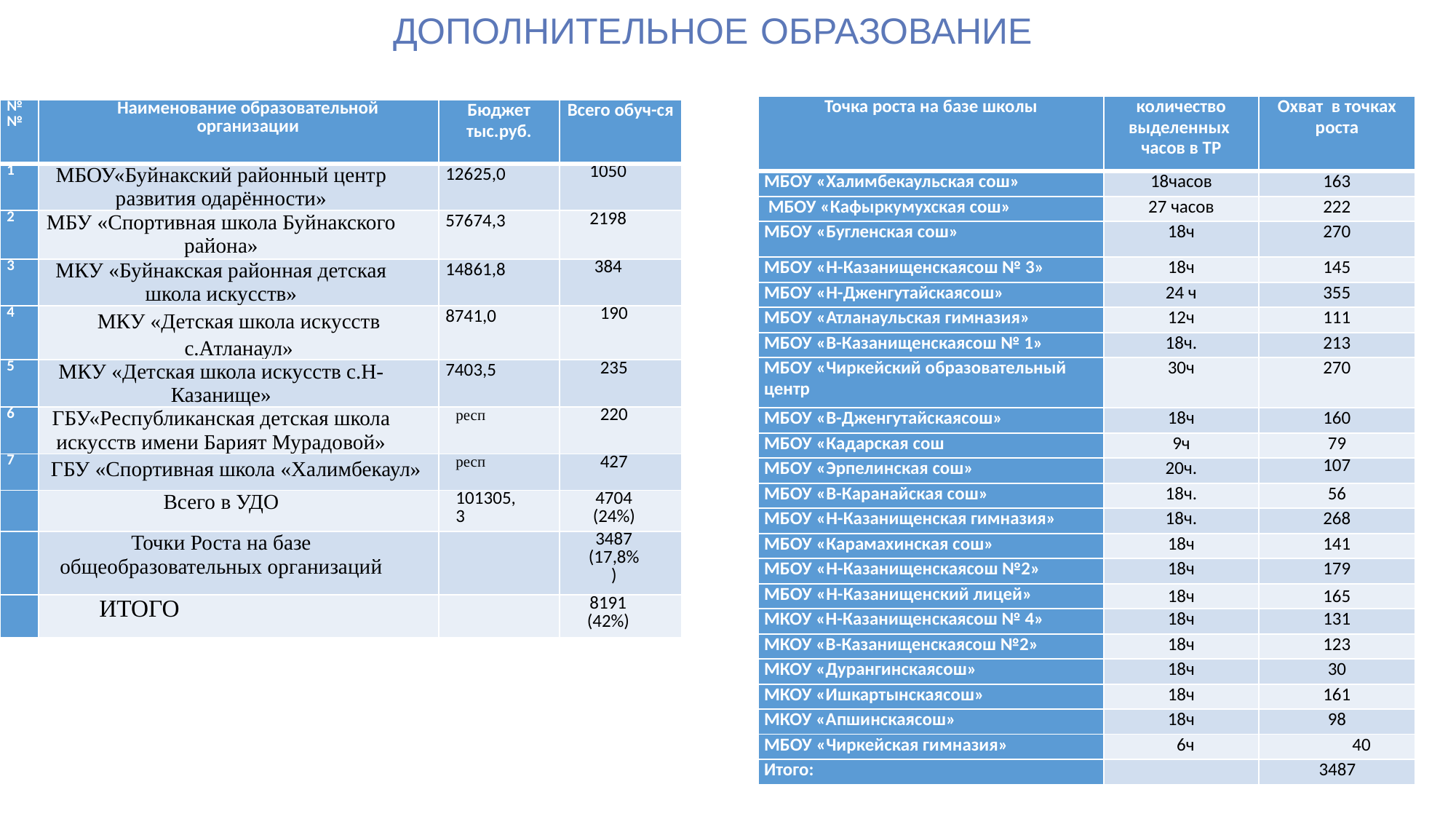

ДОПОЛНИТЕЛЬНОЕ ОБРАЗОВАНИЕ
| Точка роста на базе школы | количество выделенных часов в ТР | Охват в точках роста |
| --- | --- | --- |
| МБОУ «Халимбекаульская сош» | 18часов | 163 |
| МБОУ «Кафыркумухская сош» | 27 часов | 222 |
| МБОУ «Бугленская сош» | 18ч | 270 |
| МБОУ «Н-Казанищенскаясош № 3» | 18ч | 145 |
| МБОУ «Н-Дженгутайскаясош» | 24 ч | 355 |
| МБОУ «Атланаульская гимназия» | 12ч | 111 |
| МБОУ «В-Казанищенскаясош № 1» | 18ч. | 213 |
| МБОУ «Чиркейский образовательный центр | 30ч | 270 |
| МБОУ «В-Дженгутайскаясош» | 18ч | 160 |
| МБОУ «Кадарская сош | 9ч | 79 |
| МБОУ «Эрпелинская сош» | 20ч. | 107 |
| МБОУ «В-Каранайская сош» | 18ч. | 56 |
| МБОУ «Н-Казанищенская гимназия» | 18ч. | 268 |
| МБОУ «Карамахинская сош» | 18ч | 141 |
| МБОУ «Н-Казанищенскаясош №2» | 18ч | 179 |
| МБОУ «Н-Казанищенский лицей» | 18ч | 165 |
| МКОУ «Н-Казанищенскаясош № 4» | 18ч | 131 |
| МКОУ «В-Казанищенскаясош №2» | 18ч | 123 |
| МКОУ «Дурангинскаясош» | 18ч | 30 |
| МКОУ «Ишкартынскаясош» | 18ч | 161 |
| МКОУ «Апшинскаясош» | 18ч | 98 |
| МБОУ «Чиркейская гимназия» | 6ч | 40 |
| Итого: |  | 3487 |
| №№ | Наименование образовательной организации | Бюджет тыс.руб. | Всего обуч-ся |
| --- | --- | --- | --- |
| 1 | МБОУ«Буйнакский районный центр развития одарённости» | 12625,0 | 1050 |
| 2 | МБУ «Спортивная школа Буйнакского района» | 57674,3 | 2198 |
| 3 | МКУ «Буйнакская районная детская школа искусств» | 14861,8 | 384 |
| 4 | МКУ «Детская школа искусств с.Атланаул» | 8741,0 | 190 |
| 5 | МКУ «Детская школа искусств с.Н-Казанище» | 7403,5 | 235 |
| 6 | ГБУ«Республиканская детская школа искусств имени Барият Мурадовой» | респ | 220 |
| 7 | ГБУ «Спортивная школа «Халимбекаул» | респ | 427 |
|  | Всего в УДО | 101305,3 | 4704 (24%) |
| 8 | Точки Роста на базе общеобразовательных организаций |  | 3487 (17,8%) |
| 9 | ИТОГО |  | 8191 (42%) |